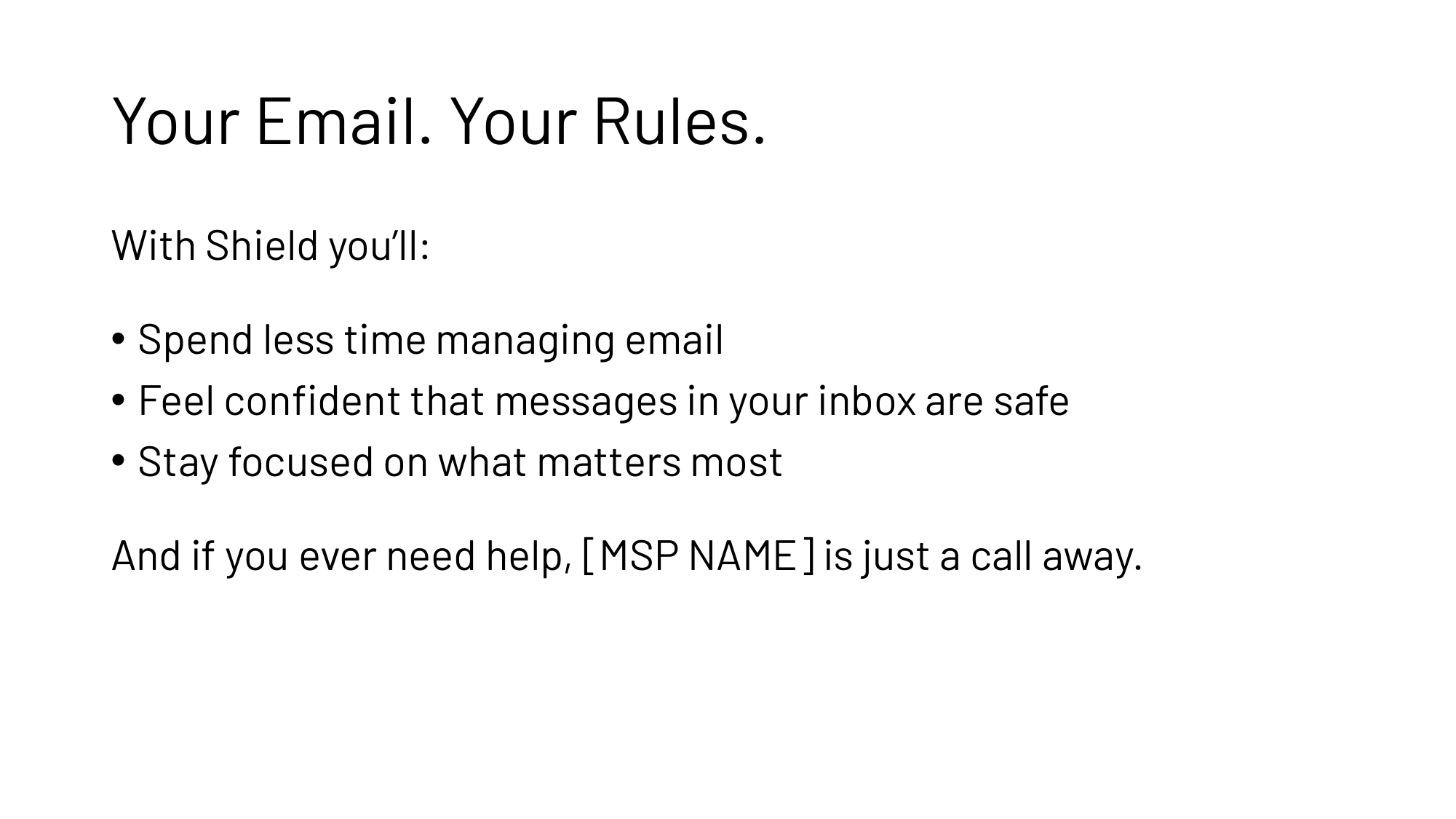

# Your Email. Your Rules.
With Shield you’ll:

Spend less time managing email
Feel confident that messages in your inbox are safe
Stay focused on what matters most

And if you ever need help, [MSP NAME] is just a call away.